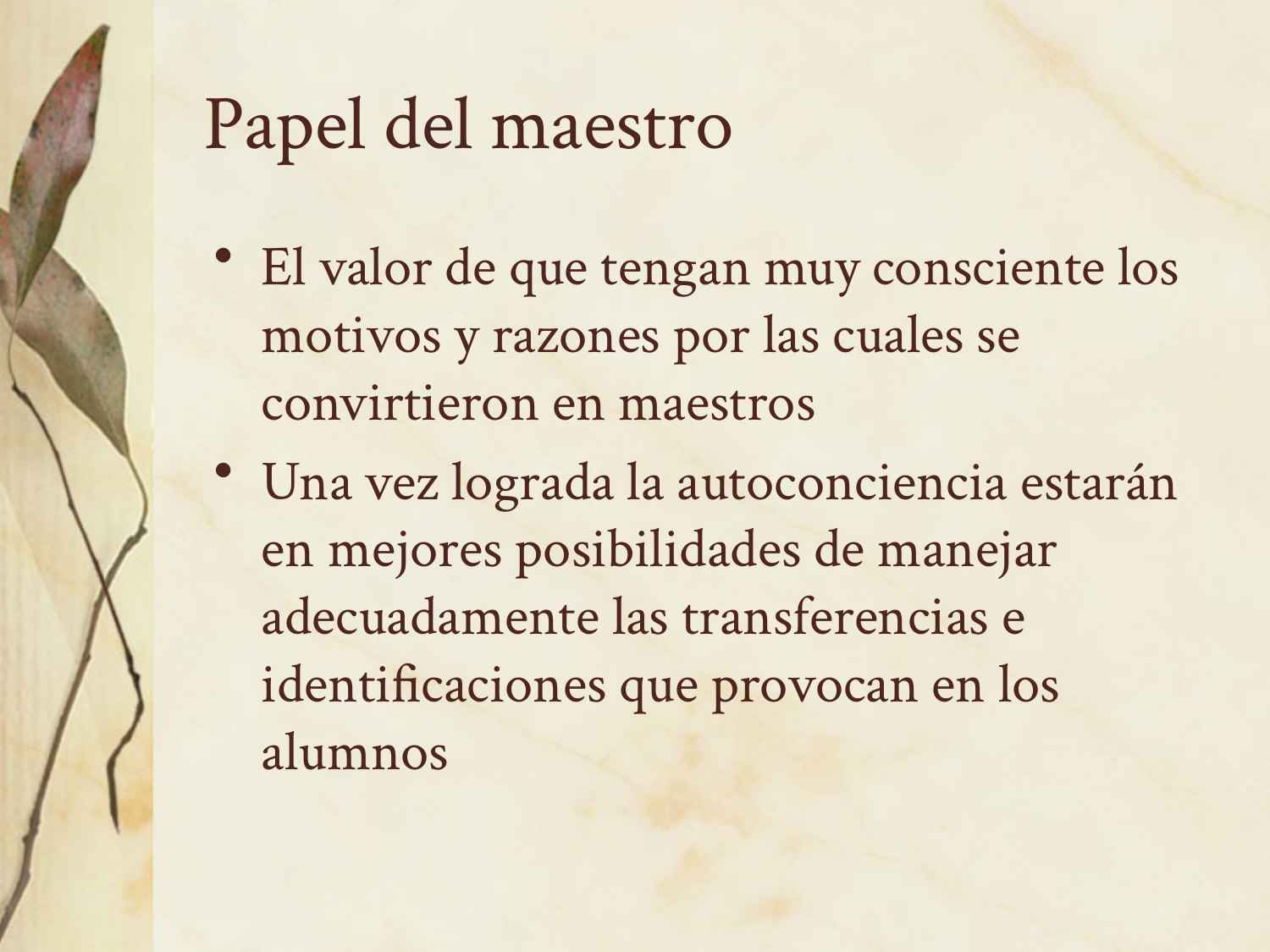

# Papel del maestro
El valor de que tengan muy consciente los motivos y razones por las cuales se convirtieron en maestros
Una vez lograda la autoconciencia estarán en mejores posibilidades de manejar adecuadamente las transferencias e identificaciones que provocan en los alumnos